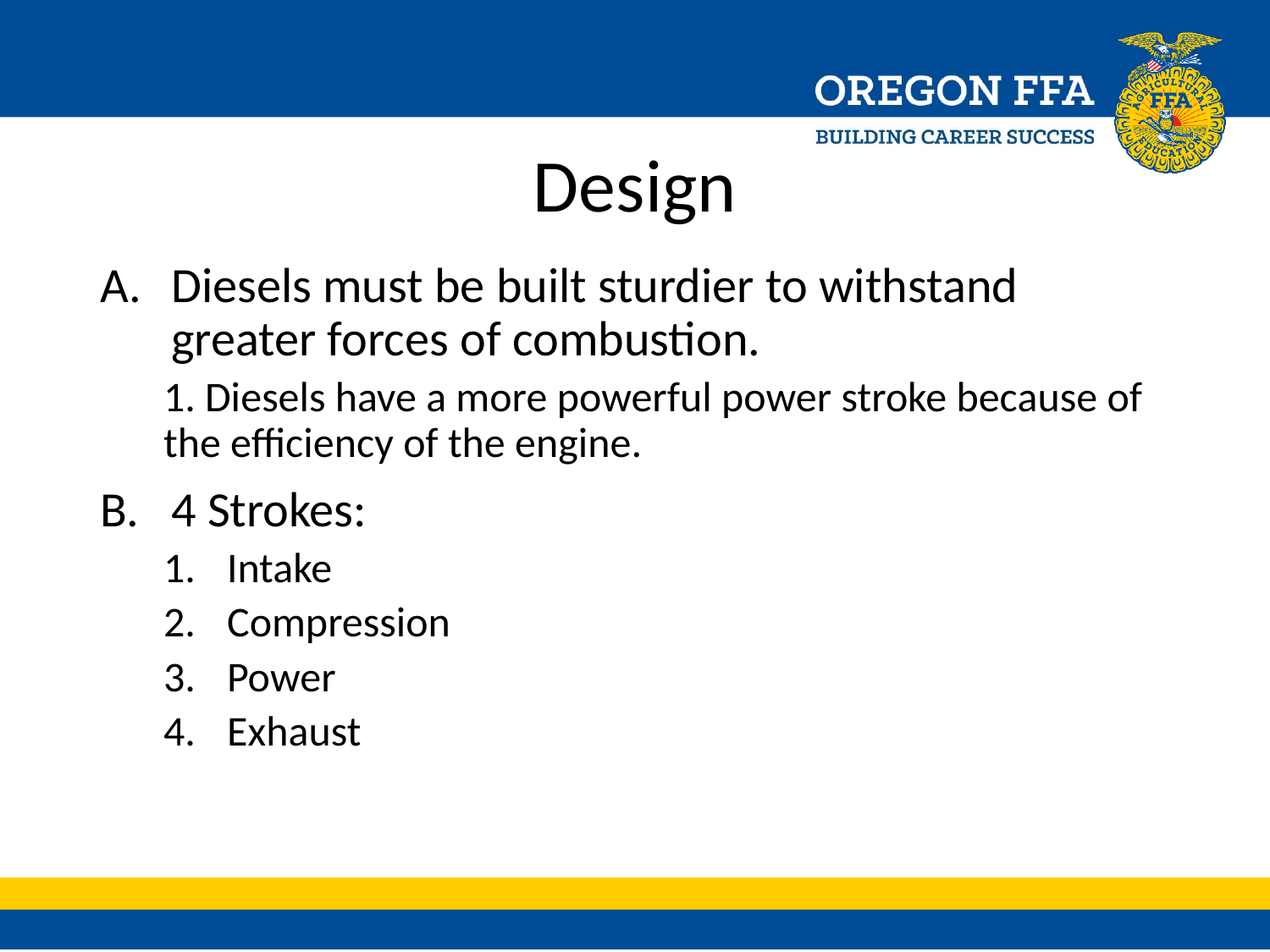

# Design
Diesels must be built sturdier to withstand greater forces of combustion.
1. Diesels have a more powerful power stroke because of the efficiency of the engine.
4 Strokes:
Intake
Compression
Power
Exhaust